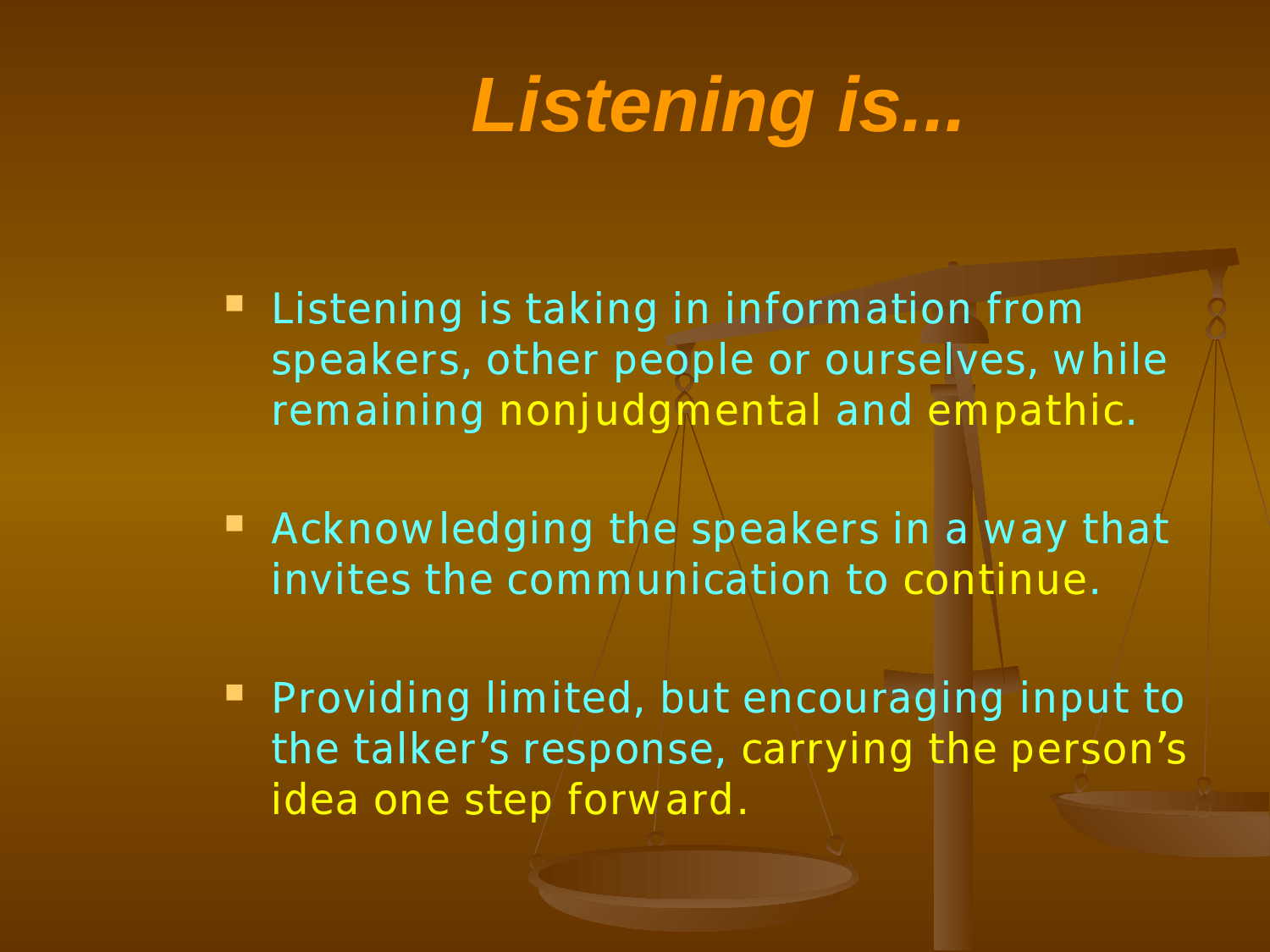

# Listening is...
Listening is taking in information from speakers, other people or ourselves, while remaining nonjudgmental and empathic.

Acknowledging the speakers in a way that invites the communication to continue.

Providing limited, but encouraging input to the talker’s response, carrying the person’s idea one step forward.